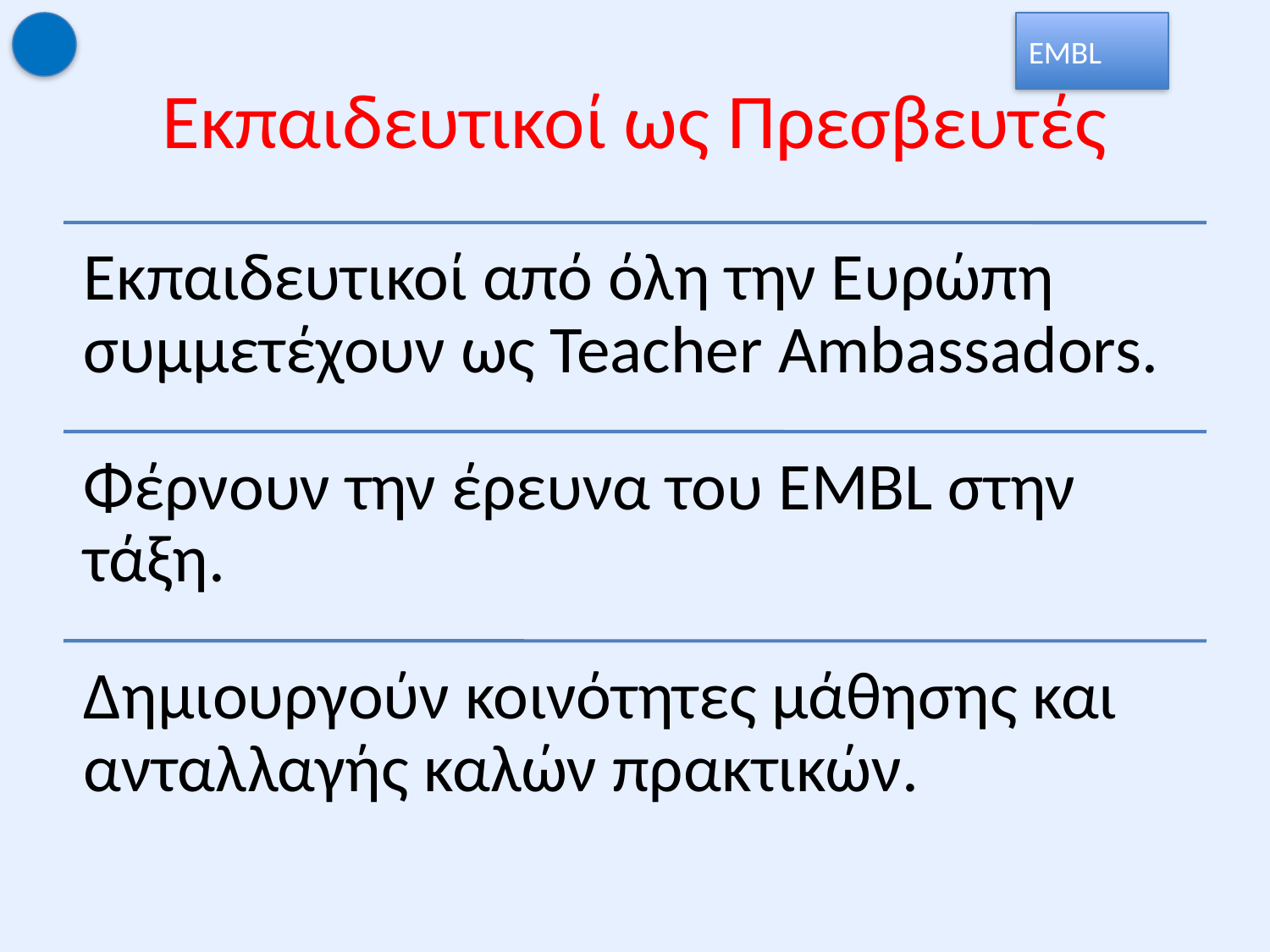

EMBL
# Εκπαιδευτικοί ως Πρεσβευτές
Εκπαιδευτικοί από όλη την Ευρώπη συμμετέχουν ως Teacher Ambassadors.
Φέρνουν την έρευνα του EMBL στην τάξη.
Δημιουργούν κοινότητες μάθησης και ανταλλαγής καλών πρακτικών.